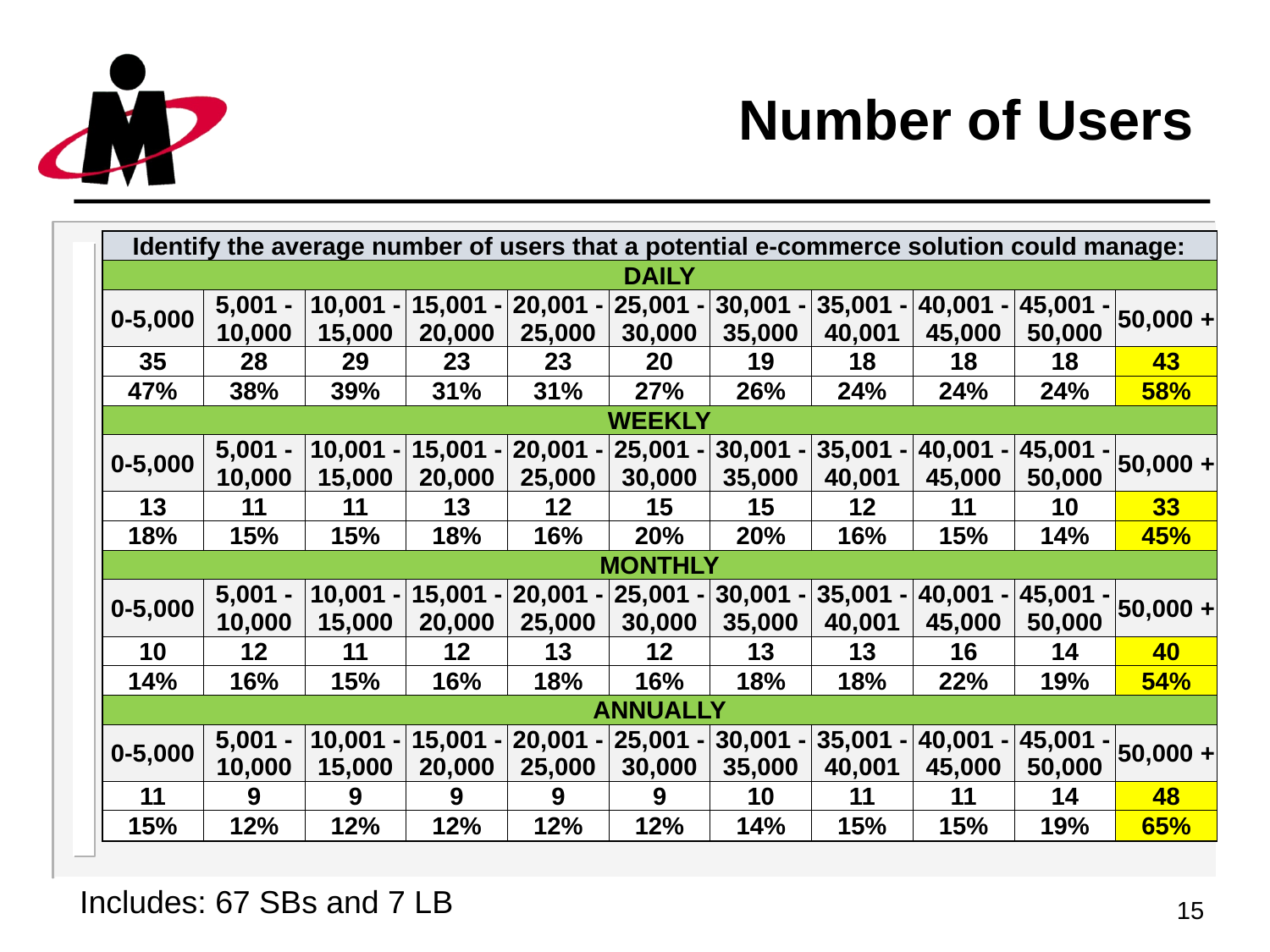

# Number of Users
| Identify the average number of users that a potential e-commerce solution could manage: |  |  |  |  |  |  |  |  |  |  |
| --- | --- | --- | --- | --- | --- | --- | --- | --- | --- | --- |
| DAILY |  |  |  |  |  |  |  |  |  |  |
| 0-5,000 | 5,001 - 10,000 | 10,001 - 15,000 | 15,001 - 20,000 | 20,001 - 25,000 | 25,001 - 30,000 | 30,001 - 35,000 | 35,001 - 40,001 | 40,001 - 45,000 | 45,001 - 50,000 | 50,000 + |
| 35 | 28 | 29 | 23 | 23 | 20 | 19 | 18 | 18 | 18 | 43 |
| 47% | 38% | 39% | 31% | 31% | 27% | 26% | 24% | 24% | 24% | 58% |
| WEEKLY |  |  |  |  |  |  |  |  |  |  |
| 0-5,000 | 5,001 - 10,000 | 10,001 - 15,000 | 15,001 - 20,000 | 20,001 - 25,000 | 25,001 - 30,000 | 30,001 - 35,000 | 35,001 - 40,001 | 40,001 - 45,000 | 45,001 - 50,000 | 50,000 + |
| 13 | 11 | 11 | 13 | 12 | 15 | 15 | 12 | 11 | 10 | 33 |
| 18% | 15% | 15% | 18% | 16% | 20% | 20% | 16% | 15% | 14% | 45% |
| MONTHLY |  |  |  |  |  |  |  |  |  |  |
| 0-5,000 | 5,001 - 10,000 | 10,001 - 15,000 | 15,001 - 20,000 | 20,001 - 25,000 | 25,001 - 30,000 | 30,001 - 35,000 | 35,001 - 40,001 | 40,001 - 45,000 | 45,001 - 50,000 | 50,000 + |
| 10 | 12 | 11 | 12 | 13 | 12 | 13 | 13 | 16 | 14 | 40 |
| 14% | 16% | 15% | 16% | 18% | 16% | 18% | 18% | 22% | 19% | 54% |
| ANNUALLY |  |  |  |  |  |  |  |  |  |  |
| 0-5,000 | 5,001 - 10,000 | 10,001 - 15,000 | 15,001 - 20,000 | 20,001 - 25,000 | 25,001 - 30,000 | 30,001 - 35,000 | 35,001 - 40,001 | 40,001 - 45,000 | 45,001 - 50,000 | 50,000 + |
| 11 | 9 | 9 | 9 | 9 | 9 | 10 | 11 | 11 | 14 | 48 |
| 15% | 12% | 12% | 12% | 12% | 12% | 14% | 15% | 15% | 19% | 65% |
Includes: 67 SBs and 7 LB
15